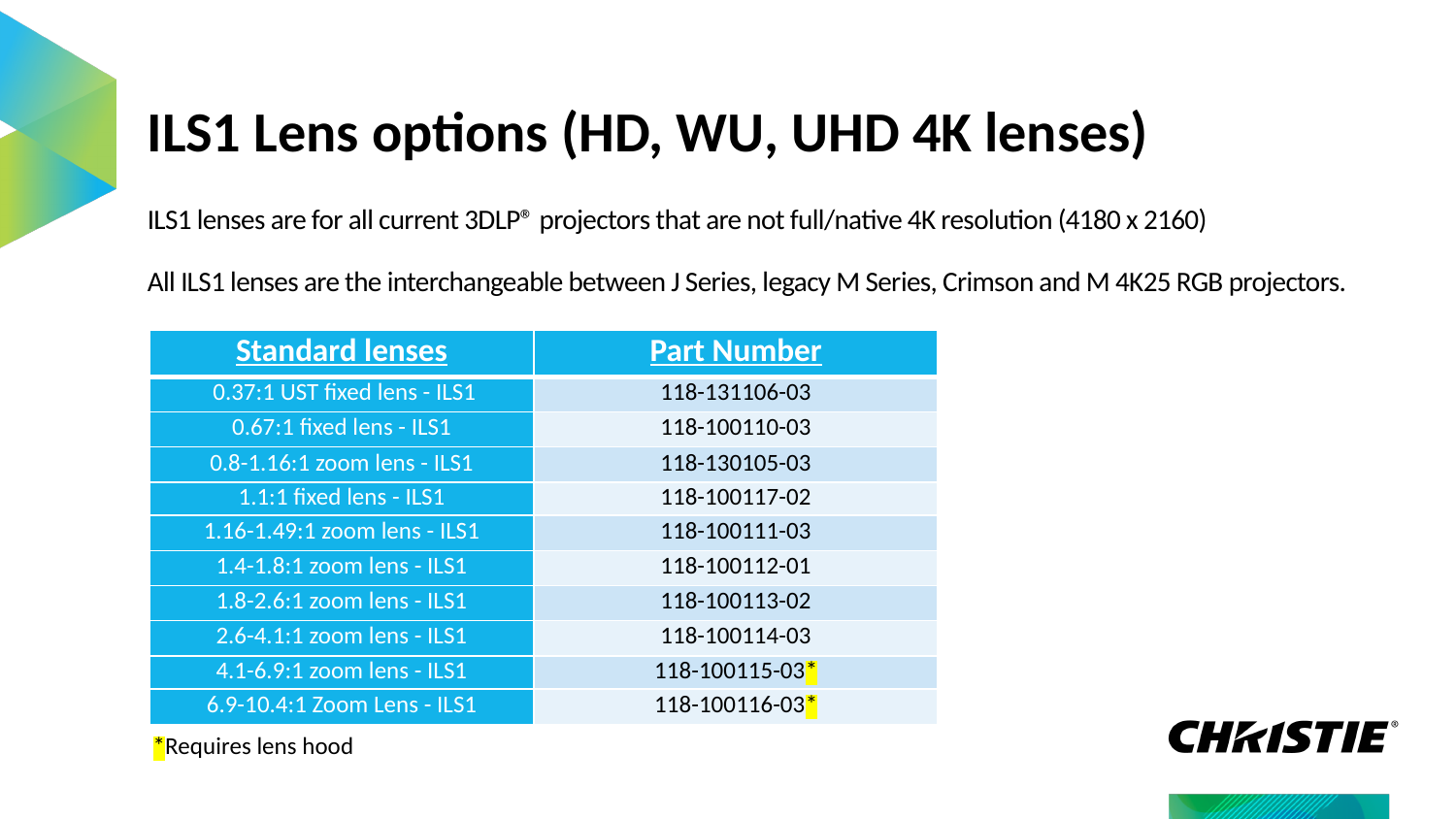

# ILS1 Lens options (HD, WU, UHD 4K lenses)
ILS1 lenses are for all current 3DLP® projectors that are not full/native 4K resolution (4180 x 2160)

All ILS1 lenses are the interchangeable between J Series, legacy M Series, Crimson and M 4K25 RGB projectors.

| Standard lenses | Part Number |
| --- | --- |
| 0.37:1 UST fixed lens - ILS1 | 118-131106-03 |
| 0.67:1 fixed lens - ILS1 | 118-100110-03 |
| 0.8-1.16:1 zoom lens - ILS1 | 118-130105-03 |
| 1.1:1 fixed lens - ILS1 | 118-100117-02 |
| 1.16-1.49:1 zoom lens - ILS1 | 118-100111-03 |
| 1.4-1.8:1 zoom lens - ILS1 | 118-100112-01 |
| 1.8-2.6:1 zoom lens - ILS1 | 118-100113-02 |
| 2.6-4.1:1 zoom lens - ILS1 | 118-100114-03 |
| 4.1-6.9:1 zoom lens - ILS1 | 118-100115-03\* |
| 6.9-10.4:1 Zoom Lens - ILS1 | 118-100116-03\* |
*Requires lens hood